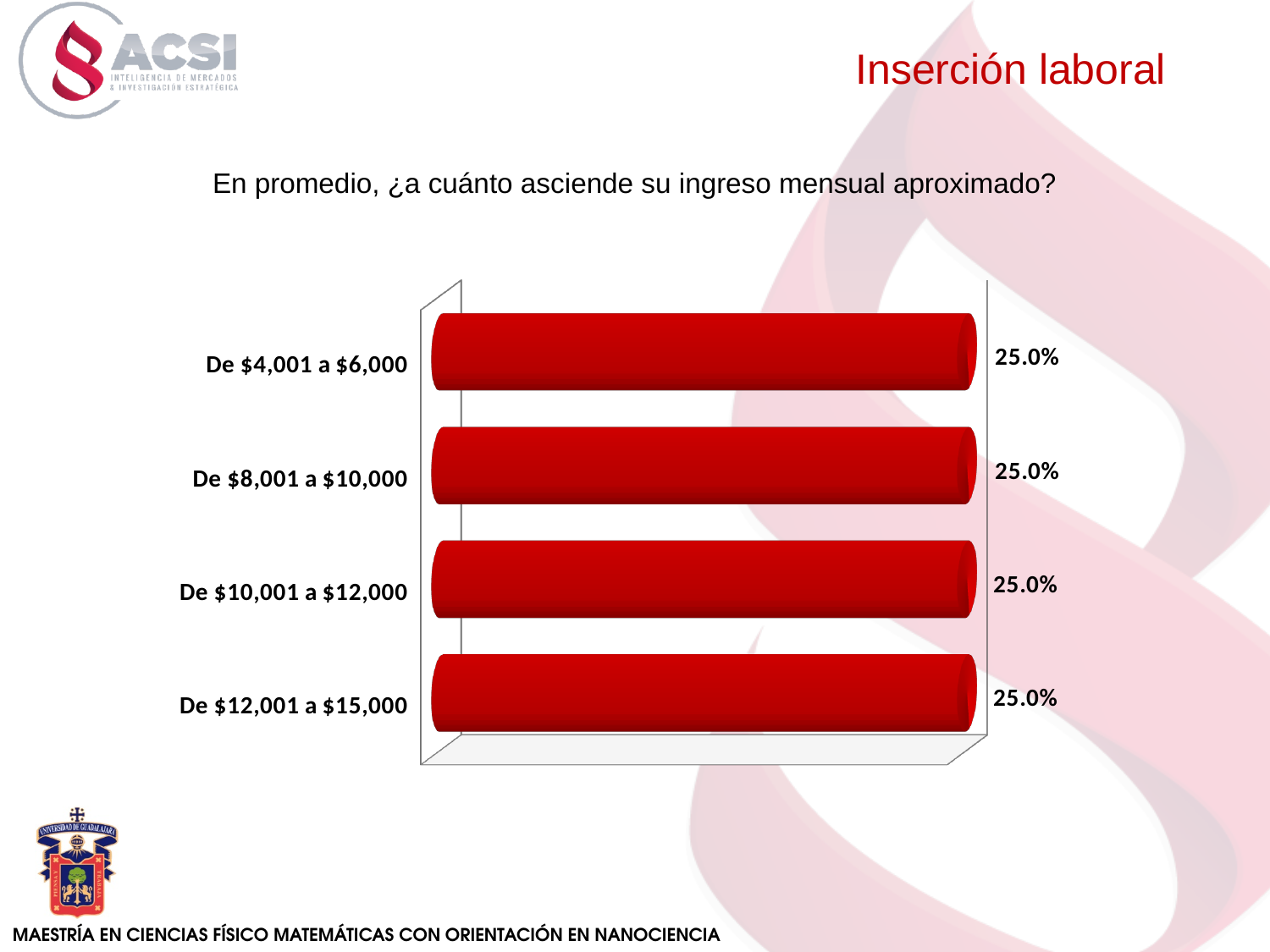

Inserción laboral

[unsupported chart]

En promedio, ¿a cuánto asciende su ingreso mensual aproximado?